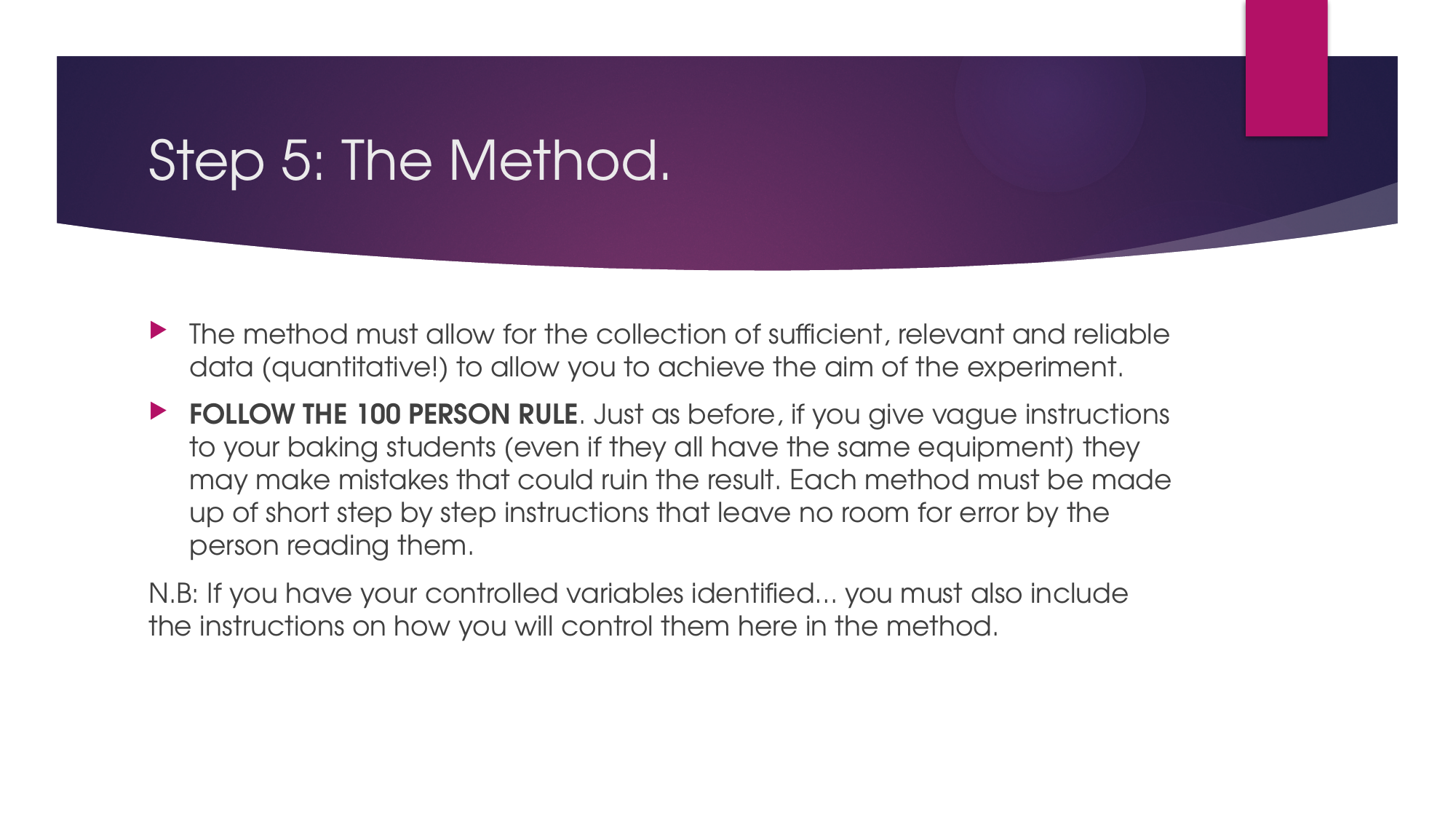

# Step 5: The Method.
The method must allow for the collection of sufficient, relevant and reliable data (quantitative!) to allow you to achieve the aim of the experiment.
FOLLOW THE 100 PERSON RULE. Just as before, if you give vague instructions to your baking students (even if they all have the same equipment) they may make mistakes that could ruin the result. Each method must be made up of short step by step instructions that leave no room for error by the person reading them.
N.B: If you have your controlled variables identified… you must also include the instructions on how you will control them here in the method.